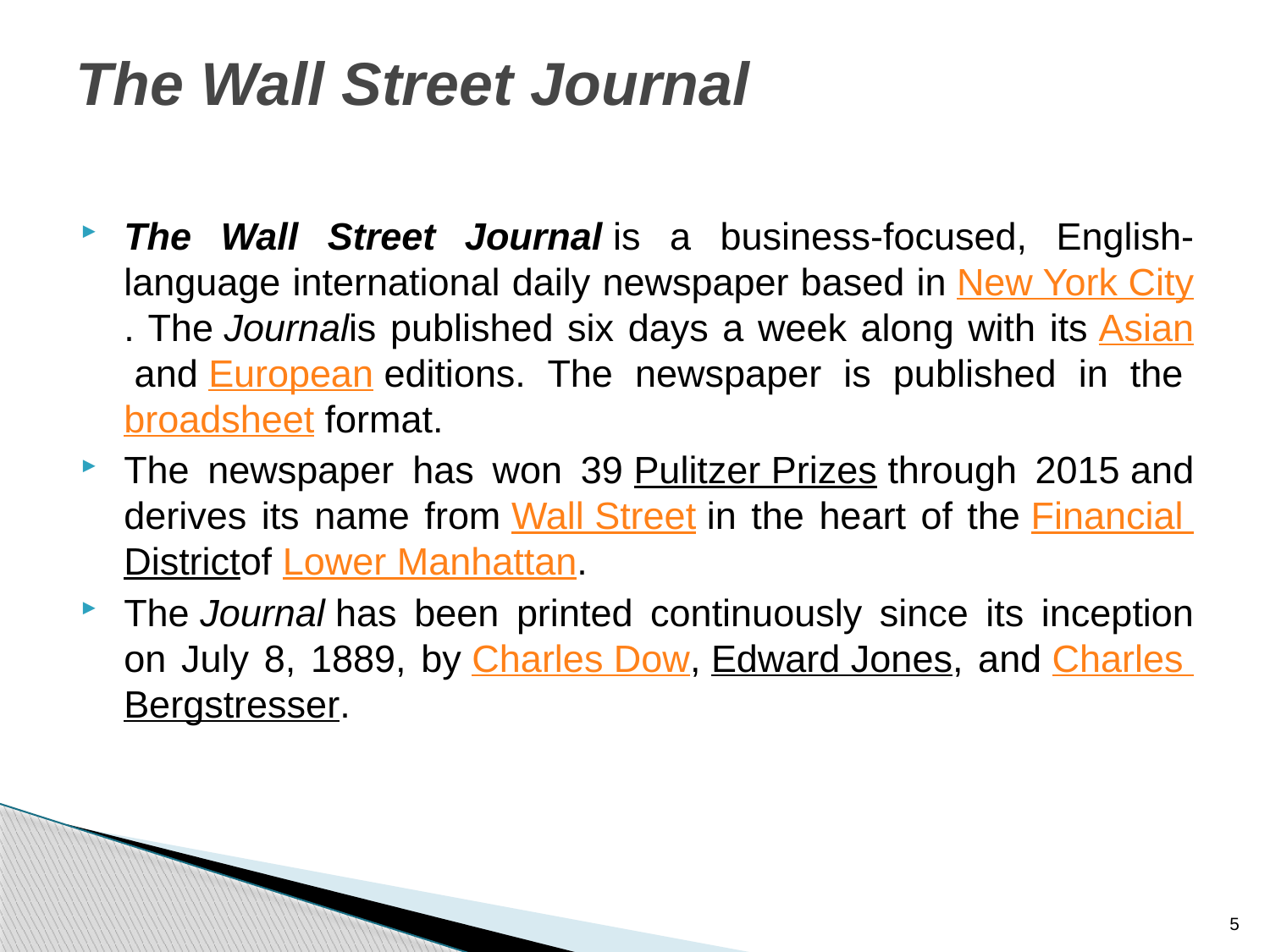

# The Wall Street Journal
The Wall Street Journal is a business-focused, English-language international daily newspaper based in New York City. The Journalis published six days a week along with its Asian and European editions. The newspaper is published in the broadsheet format.
The newspaper has won 39 Pulitzer Prizes through 2015 and derives its name from Wall Street in the heart of the Financial Districtof Lower Manhattan.
The Journal has been printed continuously since its inception on July 8, 1889, by Charles Dow, Edward Jones, and Charles Bergstresser.

5